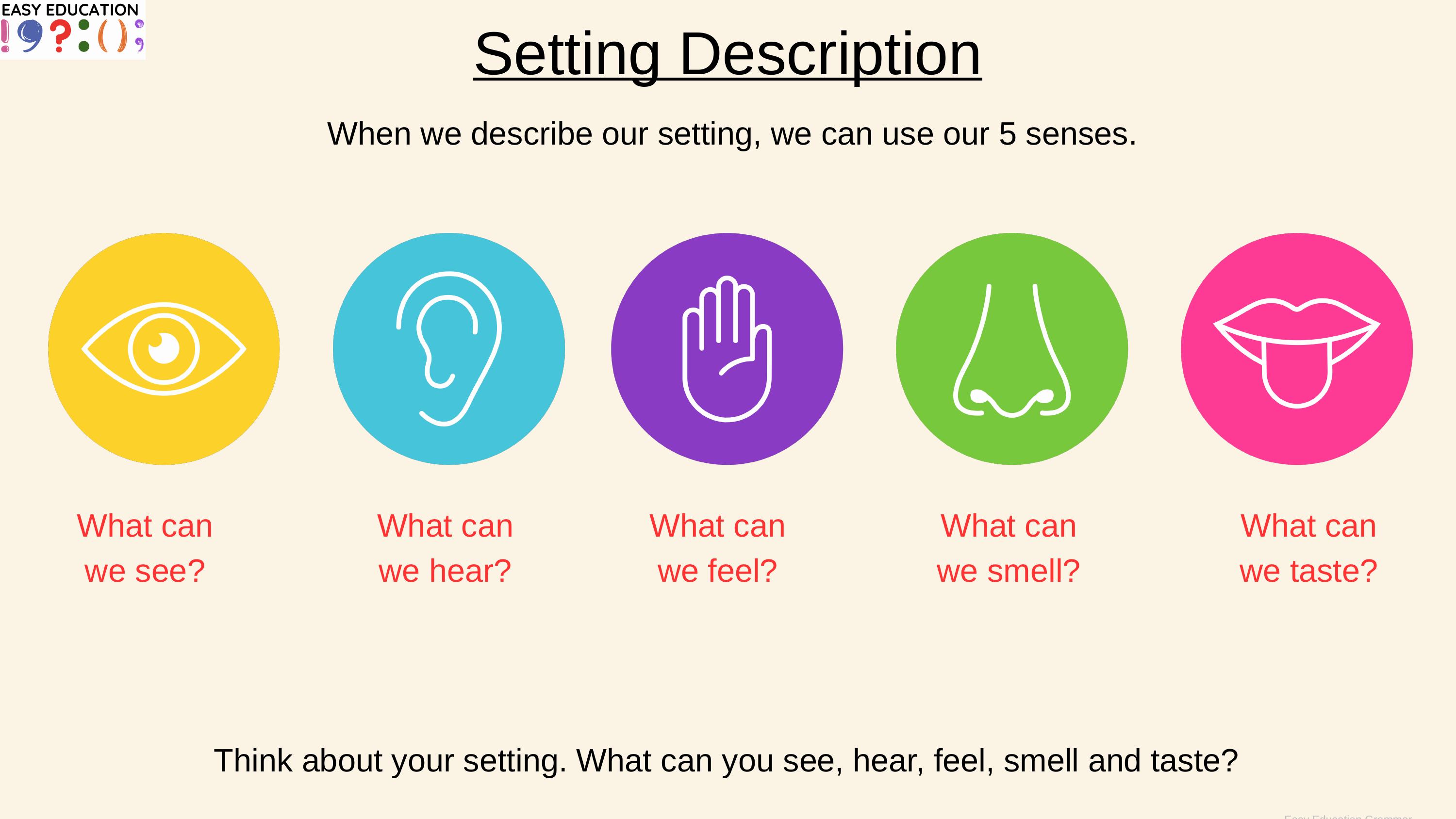

Setting Description
When we describe our setting, we can use our 5 senses.

What can we see?
What can we hear?
What can we feel?
What can we smell?
What can we taste?
Think about your setting. What can you see, hear, feel, smell and taste?